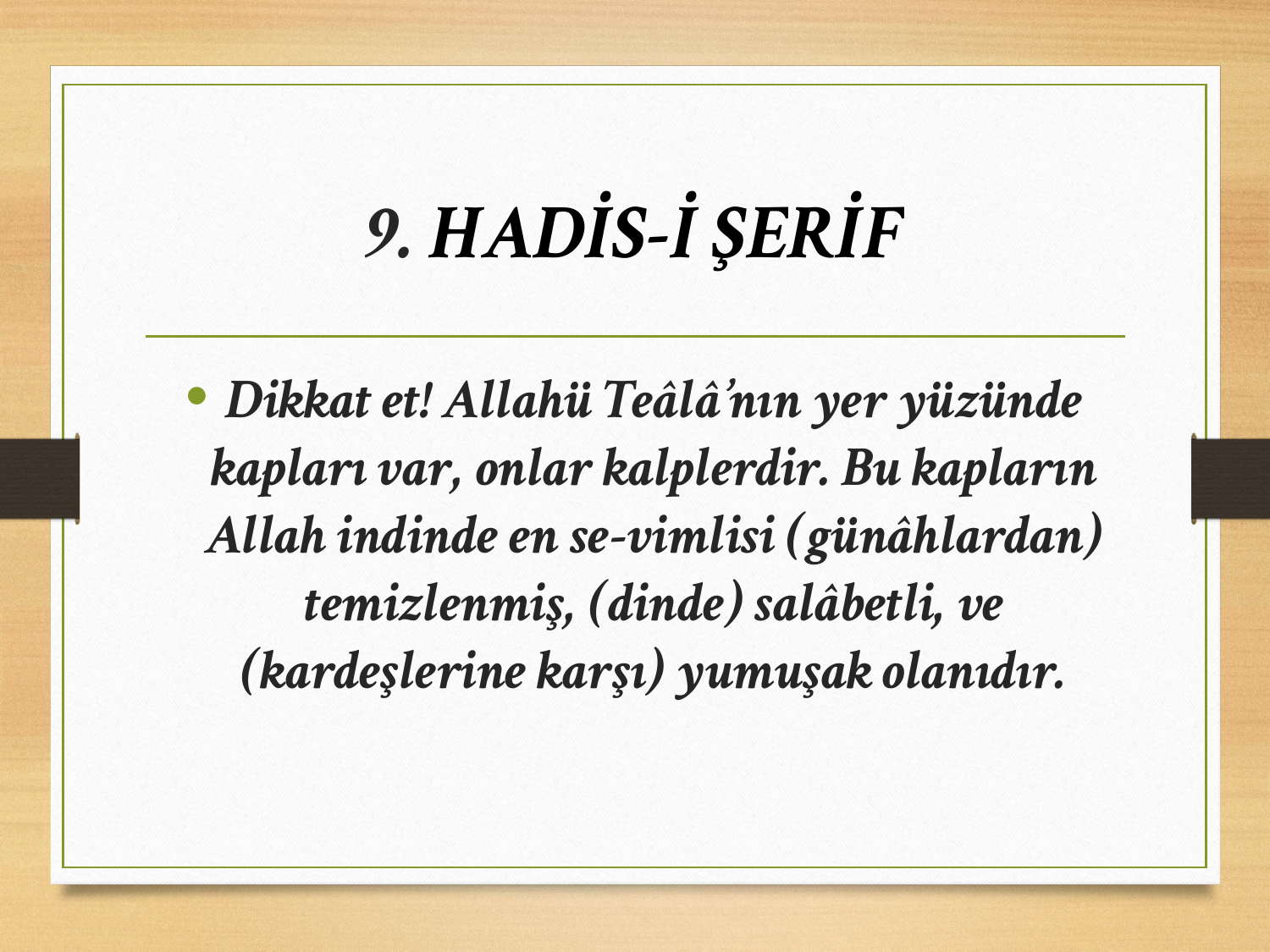

# 9. HADİS-İ ŞERİF
Dikkat et! Allahü Teâlâ’nın yer yüzünde kapları var, onlar kalplerdir. Bu kapların Allah indinde en se-vimlisi (günâhlardan) temizlenmiş, (dinde) salâbetli, ve (kardeşlerine karşı) yumuşak olanıdır.